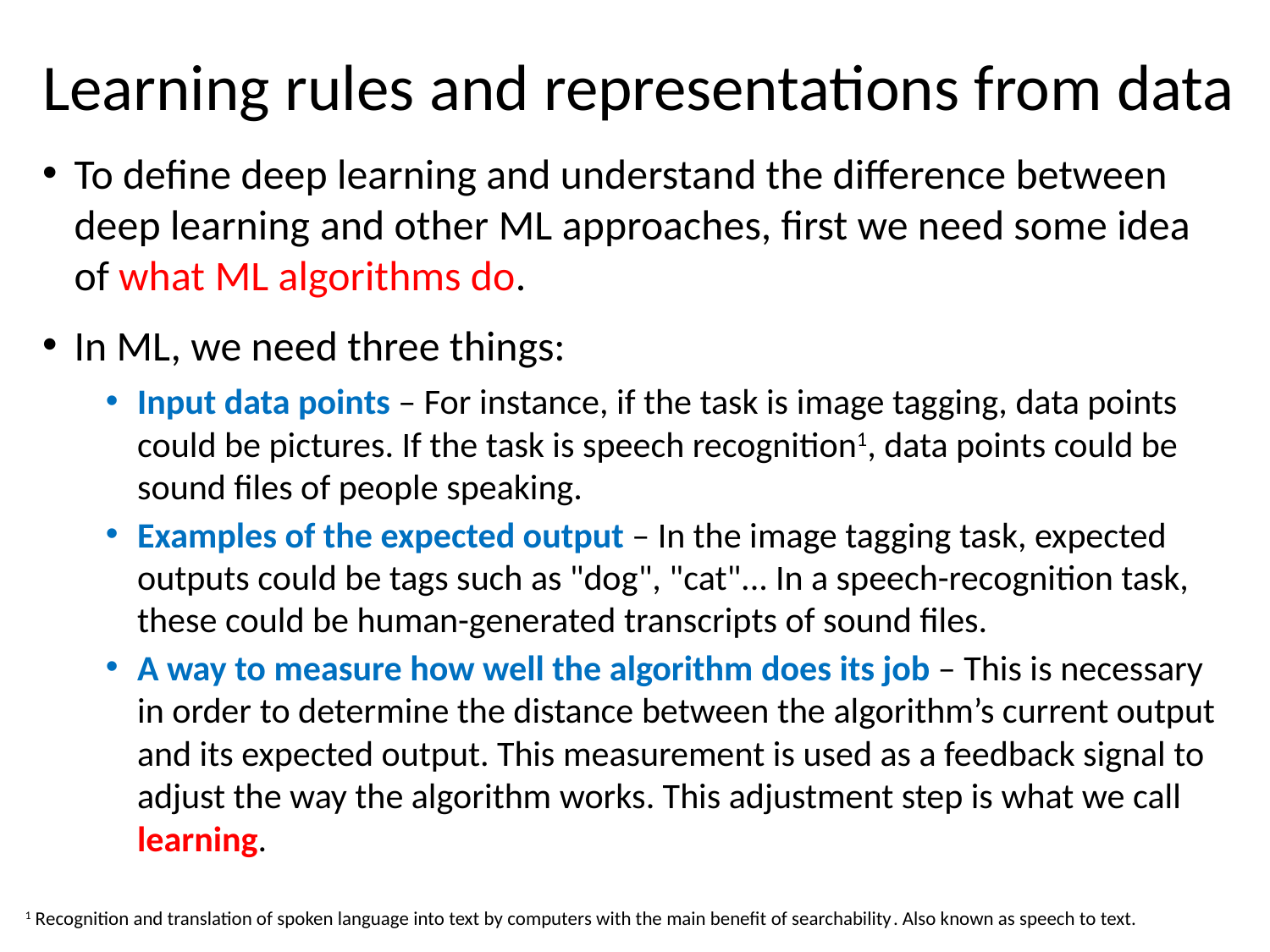

# Learning rules and representations from data
To define deep learning and understand the difference between deep learning and other ML approaches, first we need some idea of what ML algorithms do.
In ML, we need three things:
Input data points – For instance, if the task is image tagging, data points could be pictures. If the task is speech recognition1, data points could be sound files of people speaking.
Examples of the expected output – In the image tagging task, expected outputs could be tags such as "dog", "cat"... In a speech-recognition task, these could be human-generated transcripts of sound files.
A way to measure how well the algorithm does its job – This is necessary in order to determine the distance between the algorithm’s current output and its expected output. This measurement is used as a feedback signal to adjust the way the algorithm works. This adjustment step is what we call learning.
1 Recognition and translation of spoken language into text by computers with the main benefit of searchability. Also known as speech to text.